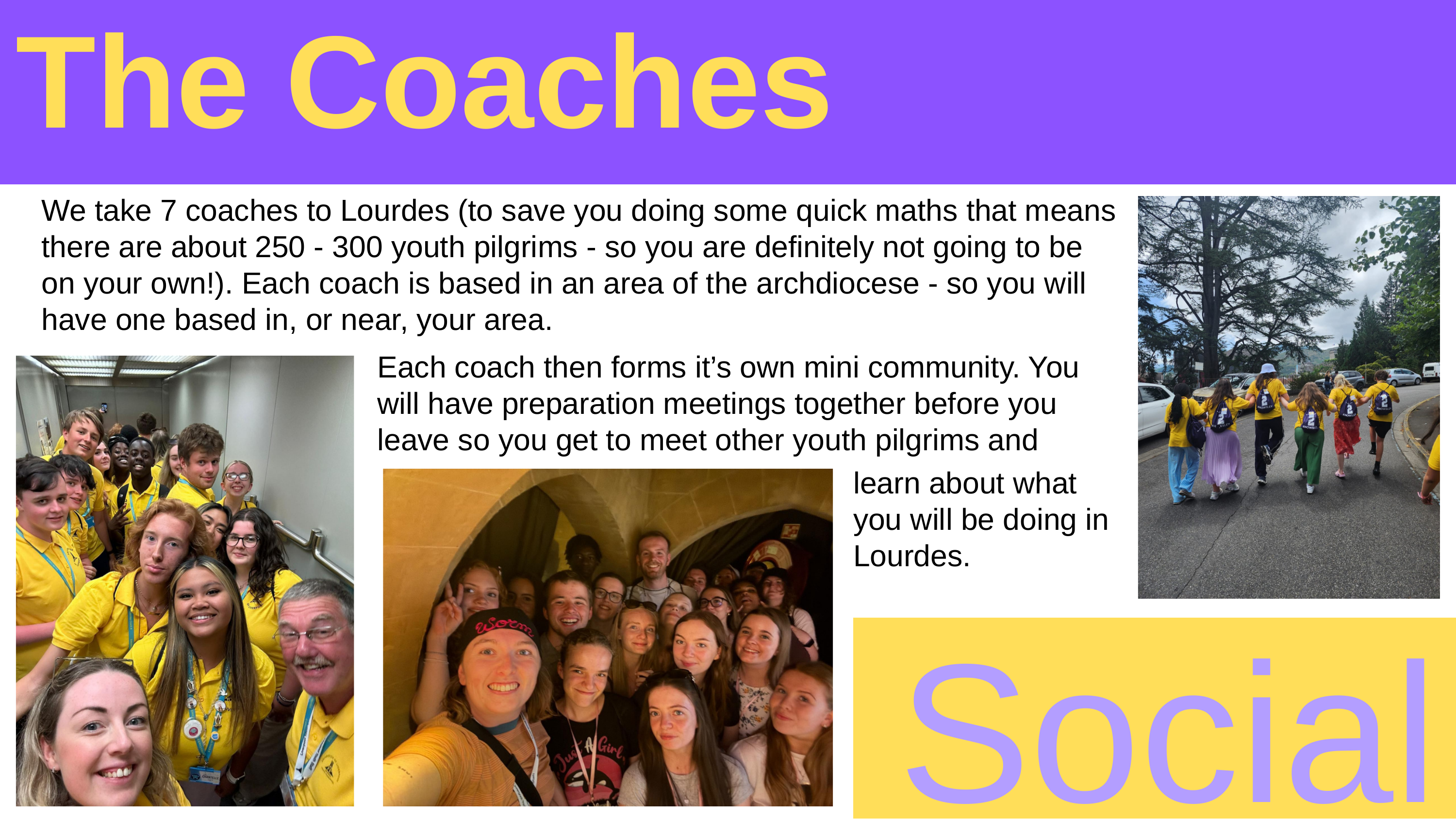

The Coaches

We take 7 coaches to Lourdes (to save you doing some quick maths that means there are about 250 - 300 youth pilgrims - so you are definitely not going to be on your own!). Each coach is based in an area of the archdiocese - so you will have one based in, or near, your area.

Each coach then forms it’s own mini community. You will have preparation meetings together before you leave so you get to meet other youth pilgrims and

learn about what you will be doing in Lourdes.

Social